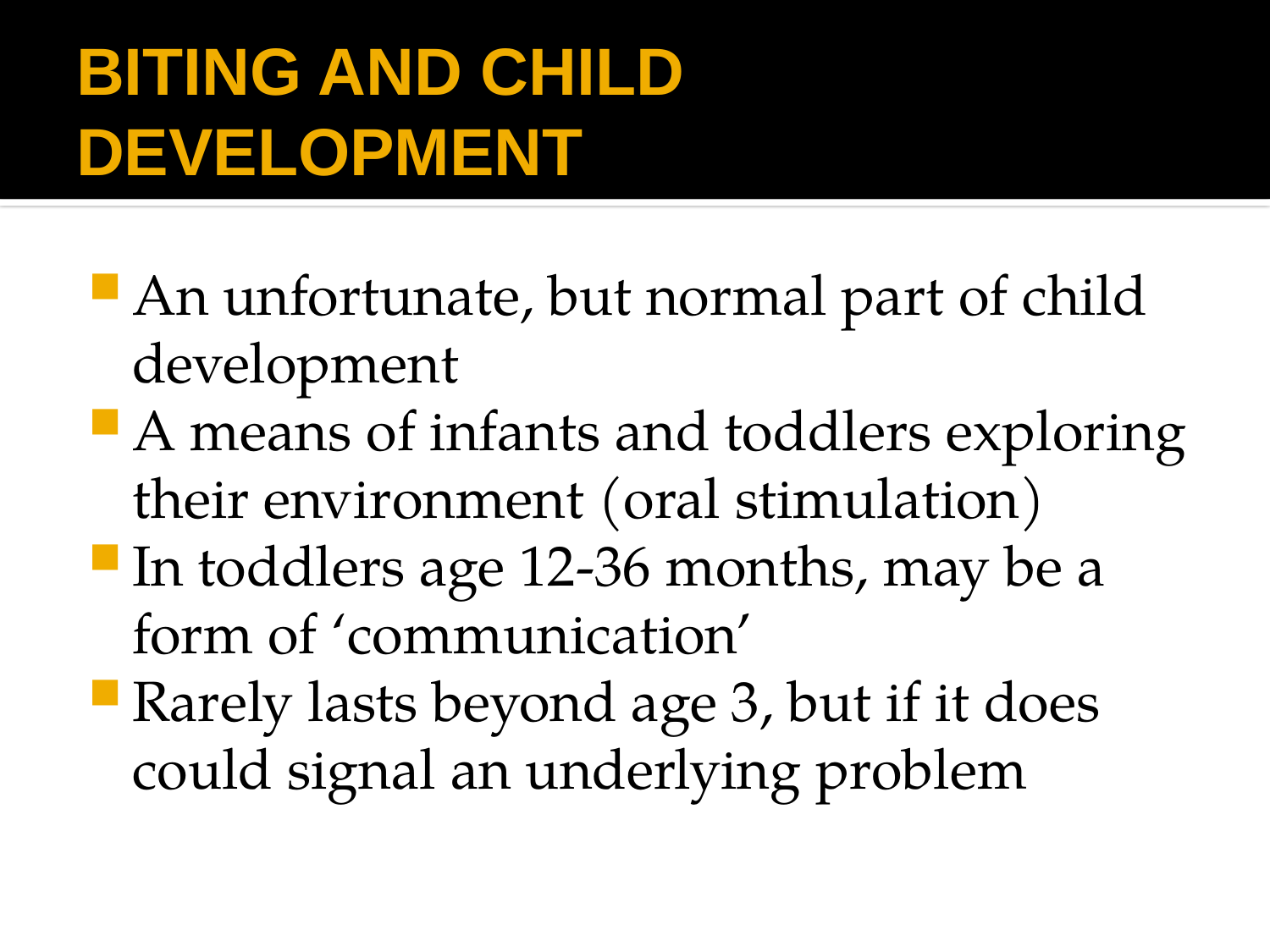

# BITING AND CHILD DEVELOPMENT
An unfortunate, but normal part of child development
A means of infants and toddlers exploring their environment (oral stimulation)
In toddlers age 12-36 months, may be a form of ‘communication’
Rarely lasts beyond age 3, but if it does could signal an underlying problem